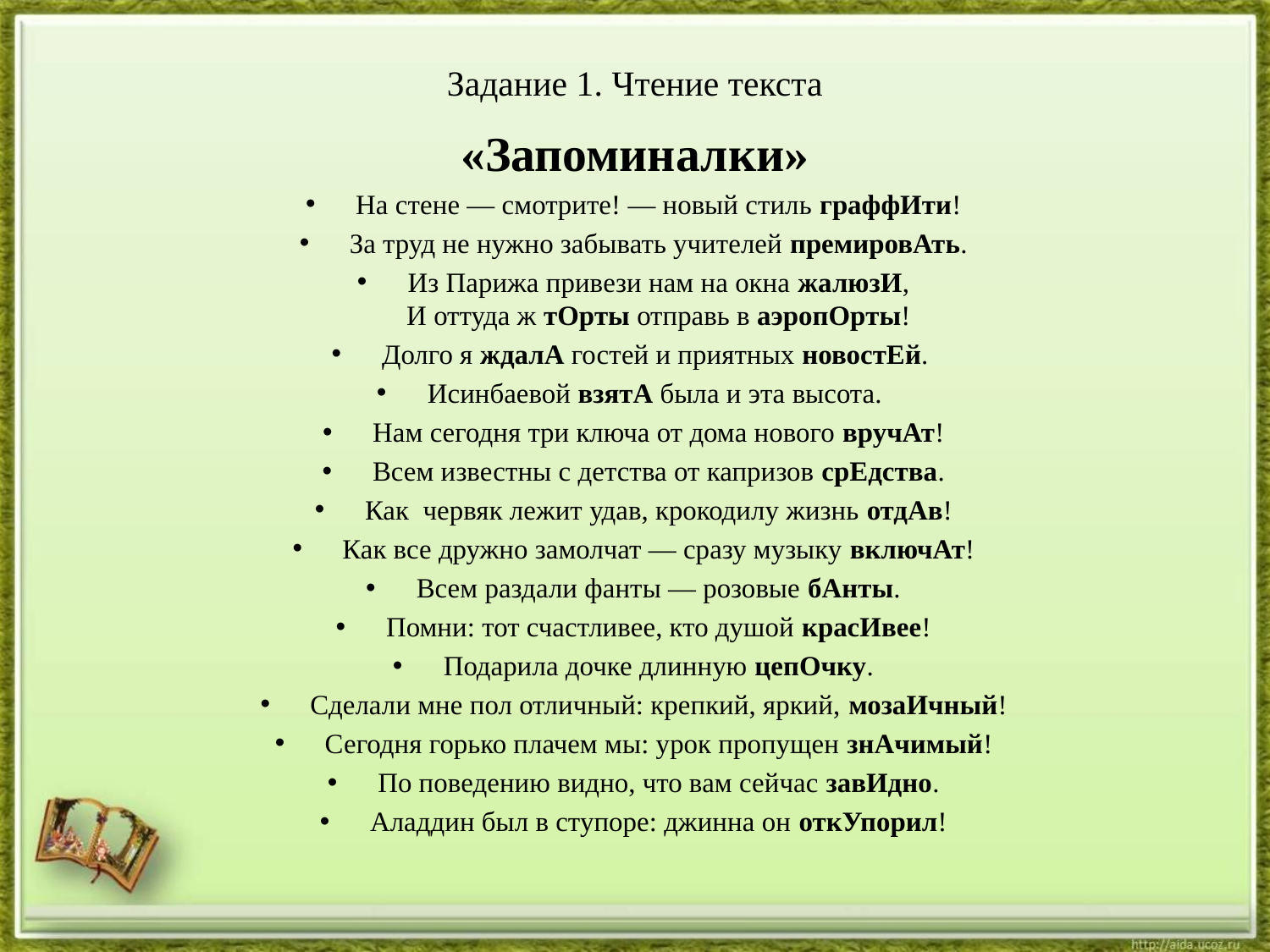

# Задание 1. Чтение текста
«Запоминалки»
На стене — смотрите! — новый стиль граффИти!
За труд не нужно забывать учителей премировАть.
Из Парижа привези нам на окна жалюзИ,
И оттуда ж тОрты отправь в аэропОрты!
Долго я ждалА гостей и приятных новостЕй.
Исинбаевой взятА была и эта высота.
Нам сегодня три ключа от дома нового вручАт!
Всем известны с детства от капризов срЕдства.
Как  червяк лежит удав, крокодилу жизнь отдАв!
Как все дружно замолчат — сразу музыку включАт!
Всем раздали фанты — розовые бАнты.
Помни: тот счастливее, кто душой красИвее!
Подарила дочке длинную цепОчку.
Сделали мне пол отличный: крепкий, яркий, мозаИчный!
Сегодня горько плачем мы: урок пропущен знАчимый!
По поведению видно, что вам сейчас завИдно.
Аладдин был в ступоре: джинна он откУпорил!